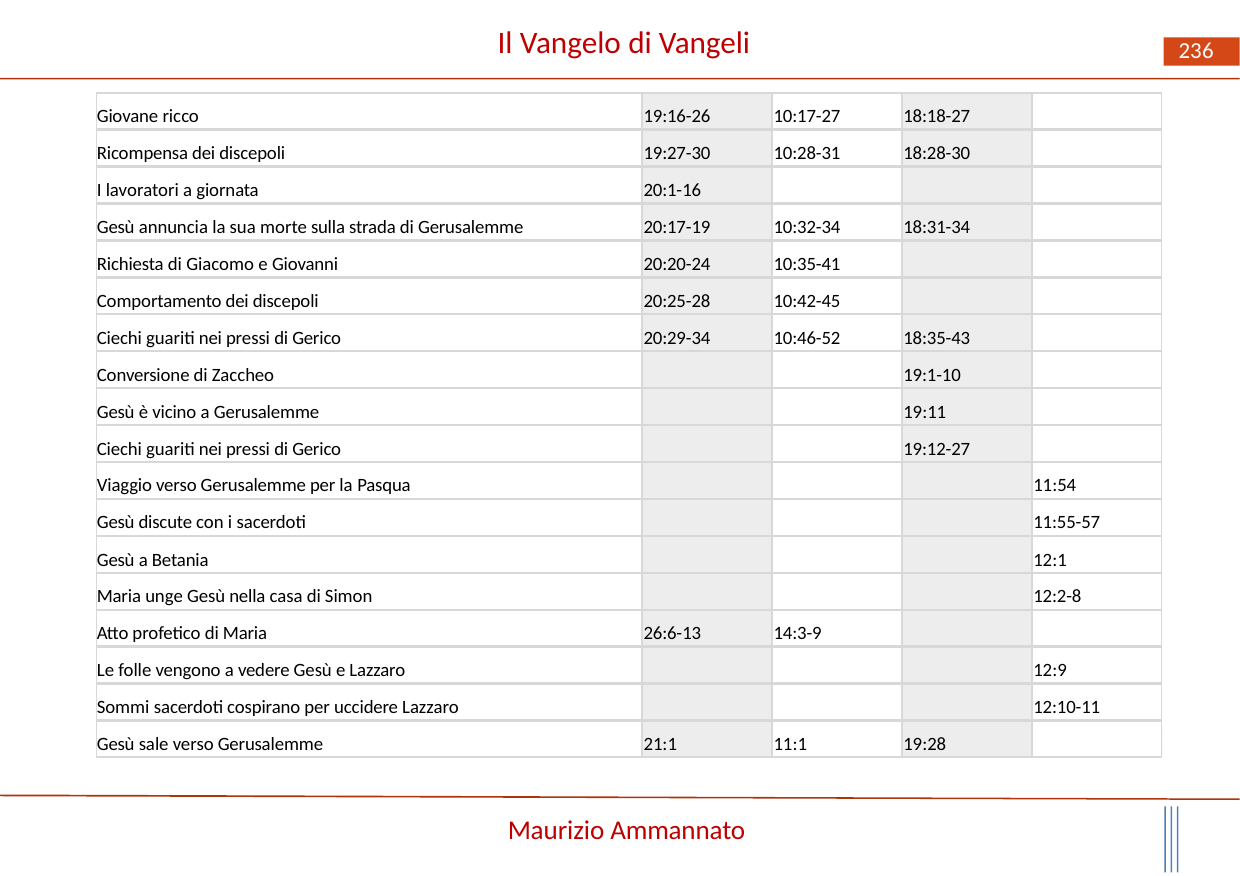

Il Vangelo di Vangeli
236

| Giovane ricco | 19:16-26 | 10:17-27 | 18:18-27 |  |
| --- | --- | --- | --- | --- |
| Ricompensa dei discepoli | 19:27-30 | 10:28-31 | 18:28-30 |  |
| I lavoratori a giornata | 20:1-16 |  |  |  |
| Gesù annuncia la sua morte sulla strada di Gerusalemme | 20:17-19 | 10:32-34 | 18:31-34 |  |
| Richiesta di Giacomo e Giovanni | 20:20-24 | 10:35-41 |  |  |
| Comportamento dei discepoli | 20:25-28 | 10:42-45 |  |  |
| Ciechi guariti nei pressi di Gerico | 20:29-34 | 10:46-52 | 18:35-43 |  |
| Conversione di Zaccheo |  |  | 19:1-10 |  |
| Gesù è vicino a Gerusalemme |  |  | 19:11 |  |
| Ciechi guariti nei pressi di Gerico |  |  | 19:12-27 |  |
| Viaggio verso Gerusalemme per la Pasqua |  |  |  | 11:54 |
| Gesù discute con i sacerdoti |  |  |  | 11:55-57 |
| Gesù a Betania |  |  |  | 12:1 |
| Maria unge Gesù nella casa di Simon |  |  |  | 12:2-8 |
| Atto profetico di Maria | 26:6-13 | 14:3-9 |  |  |
| Le folle vengono a vedere Gesù e Lazzaro |  |  |  | 12:9 |
| Sommi sacerdoti cospirano per uccidere Lazzaro |  |  |  | 12:10-11 |
| Gesù sale verso Gerusalemme | 21:1 | 11:1 | 19:28 |  |

Maurizio Ammannato